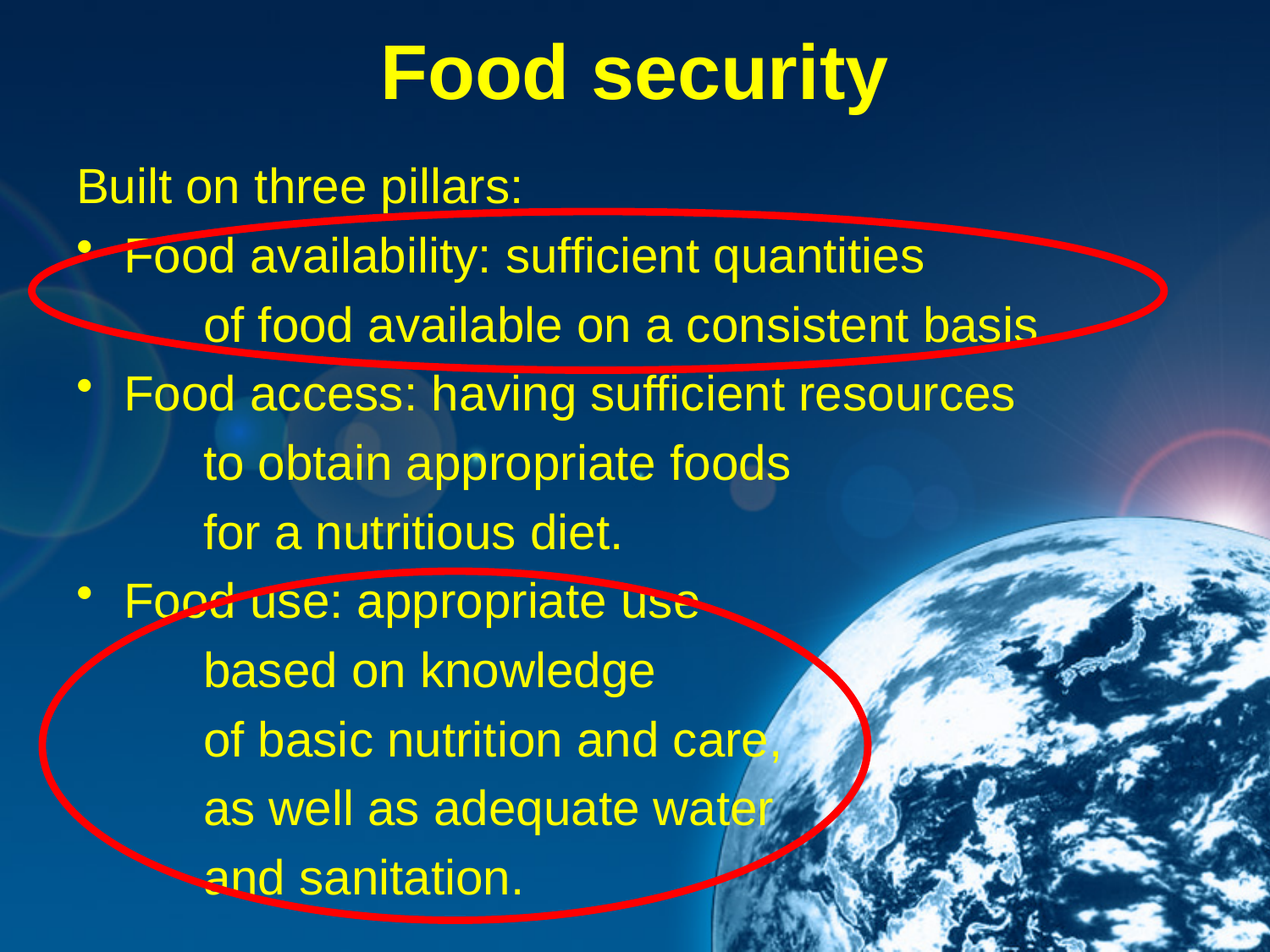

# Food security
Built on three pillars:
Food availability: sufficient quantities
	of food available on a consistent basis.
Food access: having sufficient resources
	to obtain appropriate foods
	for a nutritious diet.
Food use: appropriate use
	based on knowledge
	of basic nutrition and care,
	as well as adequate water
	and sanitation.